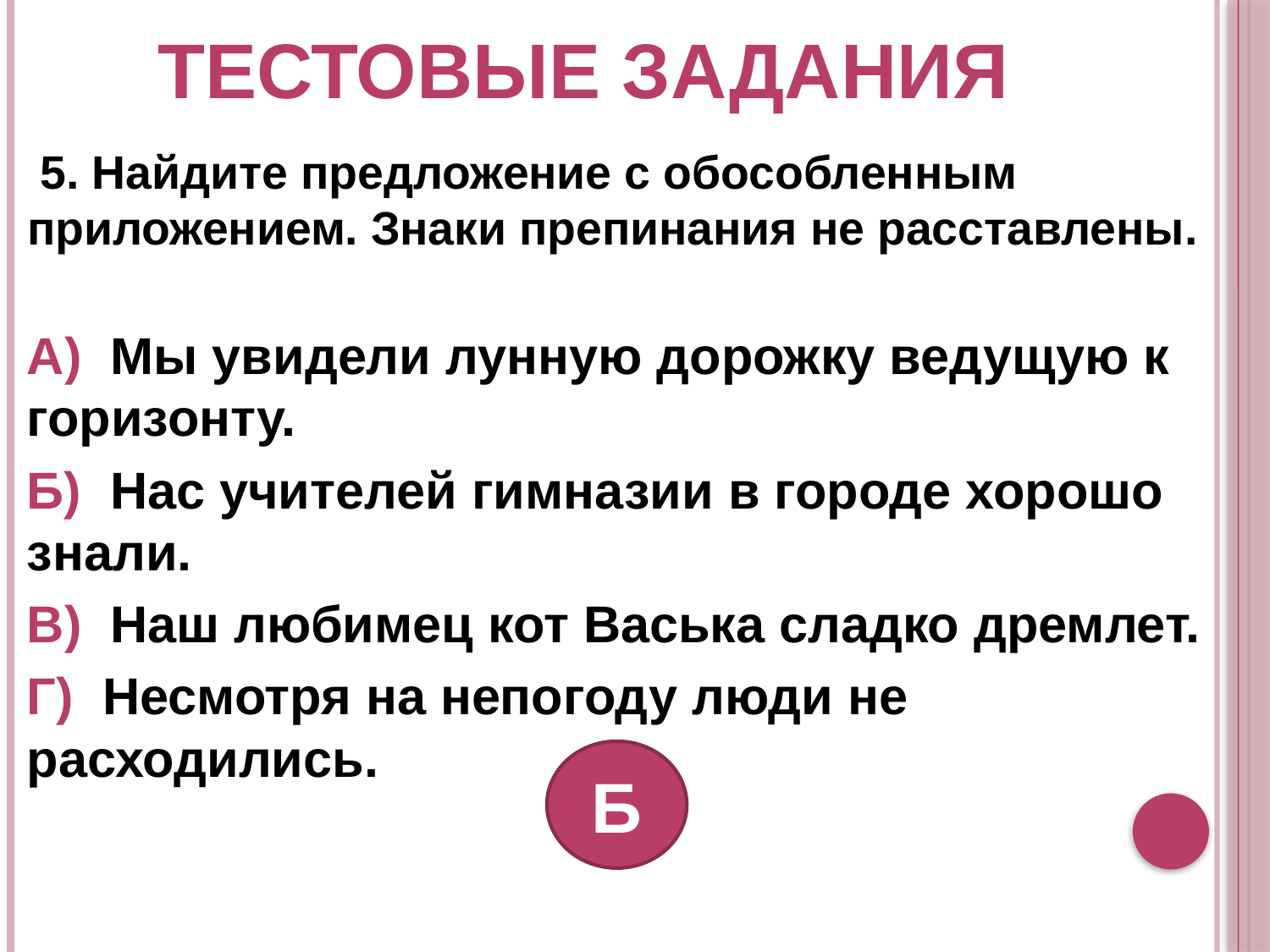

# Тестовые задания
 5. Найдите предложение с обособленным приложением. Знаки препинания не расставлены.
А)  Мы увидели лунную дорожку ведущую к горизонту.
Б)  Нас учителей гимназии в городе хорошо знали.
В)  Наш любимец кот Васька сладко дремлет.
Г)  Несмотря на непогоду люди не расходились.

Б